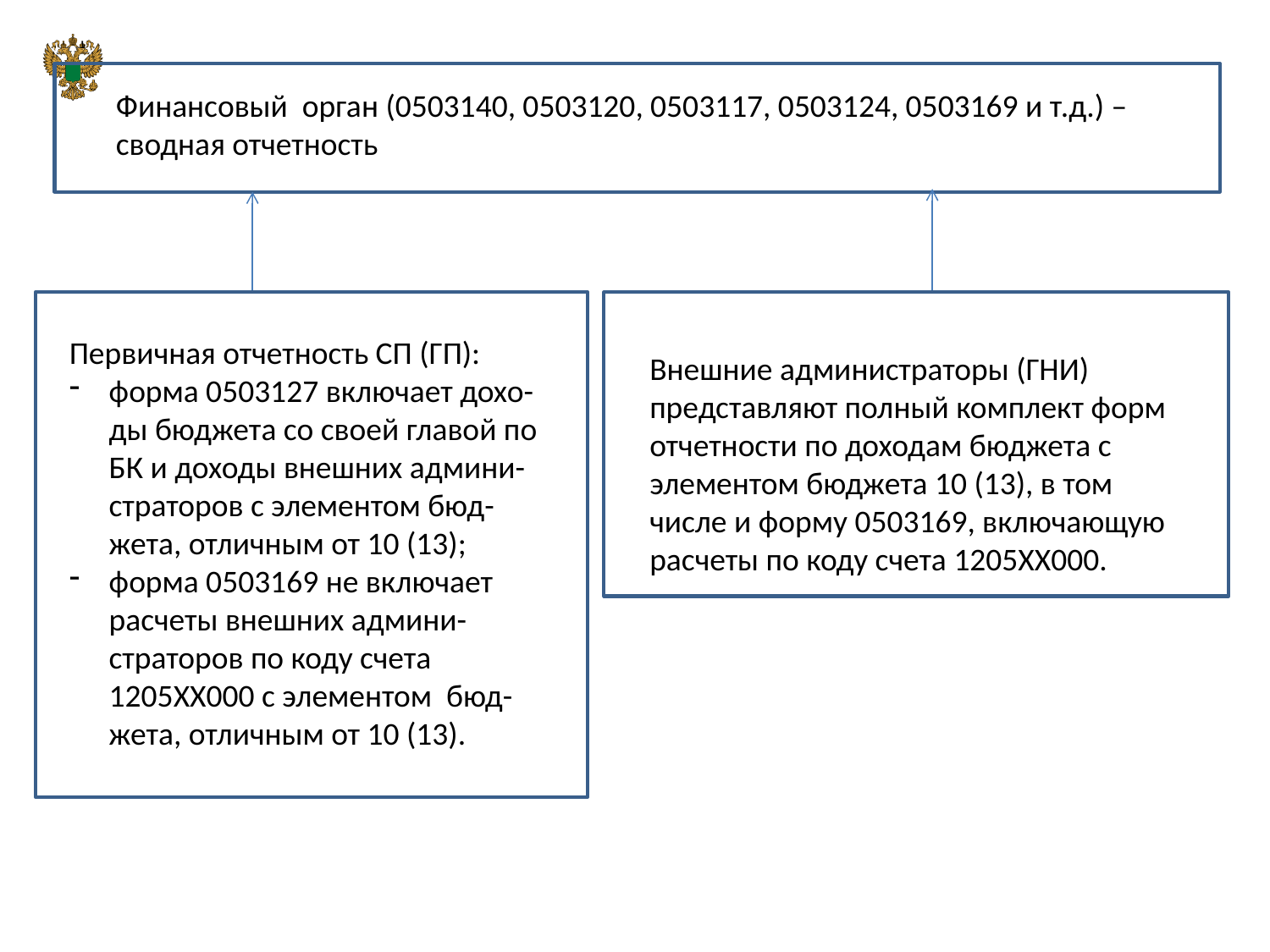

Финансовый  орган (0503140, 0503120, 0503117, 0503124, 0503169 и т.д.) – сводная отчетность

Первичная отчетность СП (ГП):
форма 0503127 включает дохо-ды бюджета со своей главой по БК и доходы внешних админи-страторов с элементом бюд-жета, отличным от 10 (13);
форма 0503169 не включает расчеты внешних админи-страторов по коду счета 1205ХХ000 с элементом  бюд-жета, отличным от 10 (13).
Внешние администраторы (ГНИ) представляют полный комплект форм отчетности по доходам бюджета с элементом бюджета 10 (13), в том числе и форму 0503169, включающую расчеты по коду счета 1205ХХ000.
12